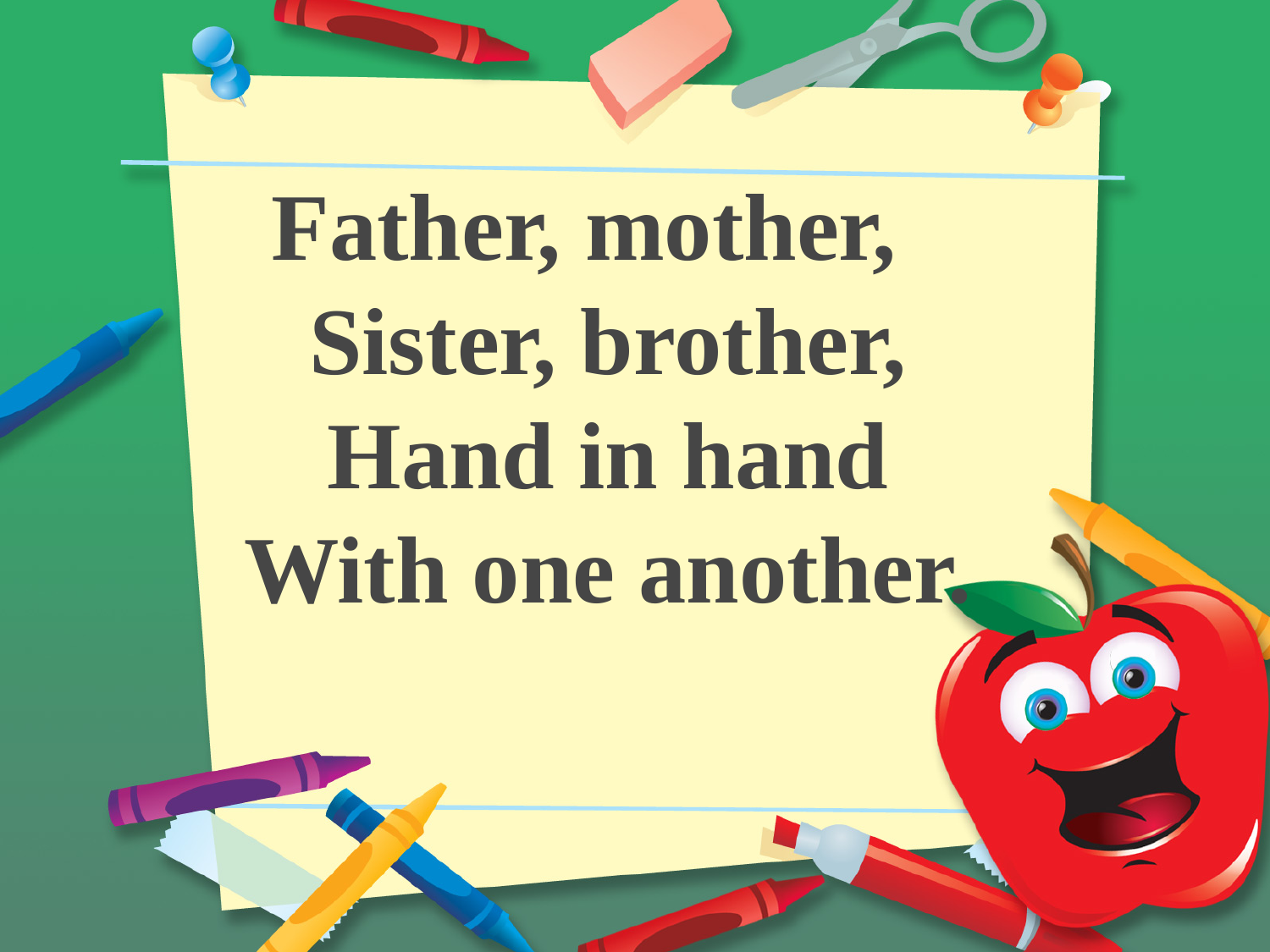

#
Father, mother,
Sister, brother,
Hand in hand
With one another.